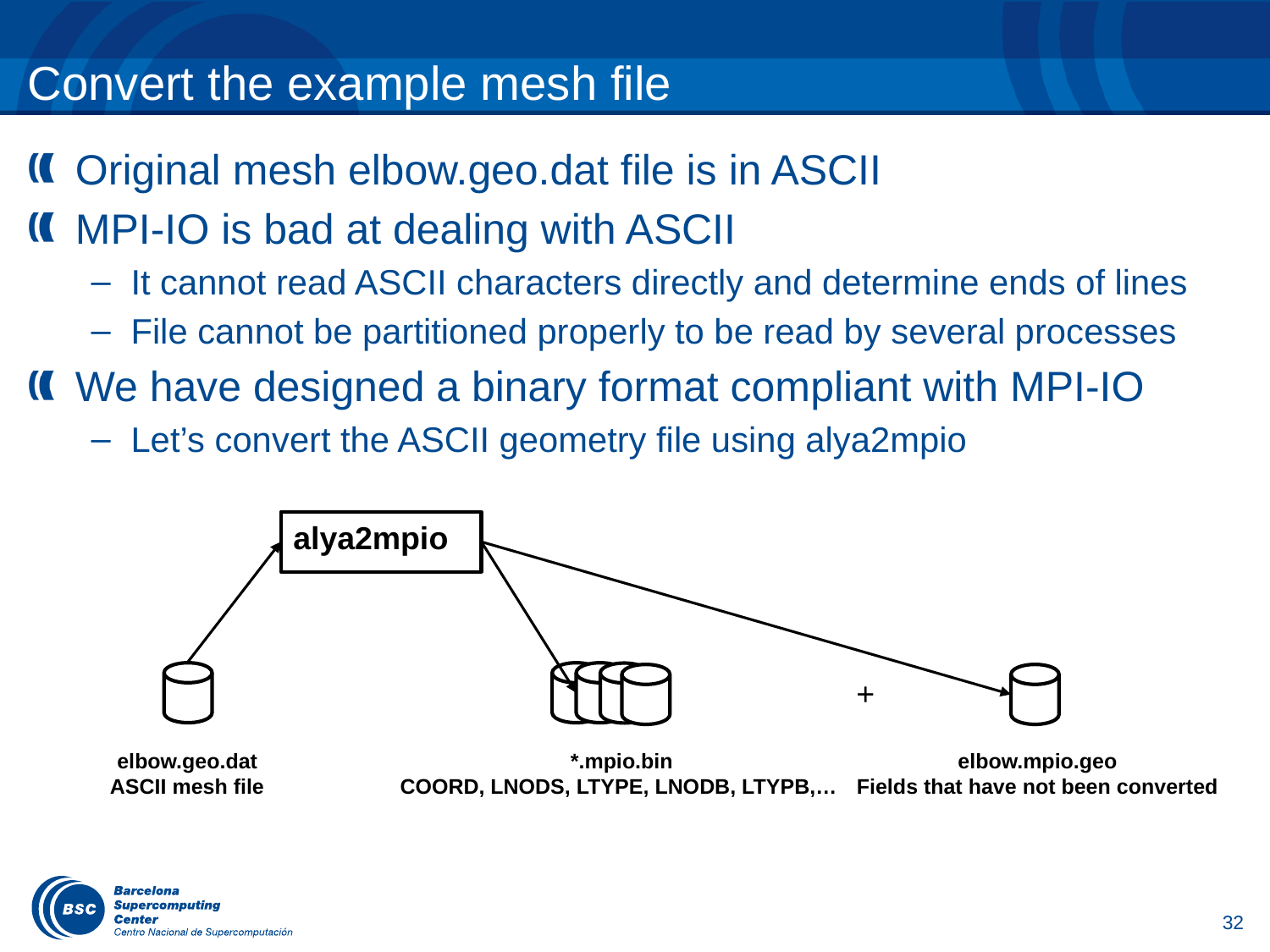

# Convert the example mesh file
Original mesh elbow.geo.dat file is in ASCII
MPI-IO is bad at dealing with ASCII
It cannot read ASCII characters directly and determine ends of lines
File cannot be partitioned properly to be read by several processes
We have designed a binary format compliant with MPI-IO
Let’s convert the ASCII geometry file using alya2mpio

alya2mpio

+
elbow.geo.dat
ASCII mesh file
*.mpio.bin
COORD, LNODS, LTYPE, LNODB, LTYPB,…
elbow.mpio.geo
Fields that have not been converted
32